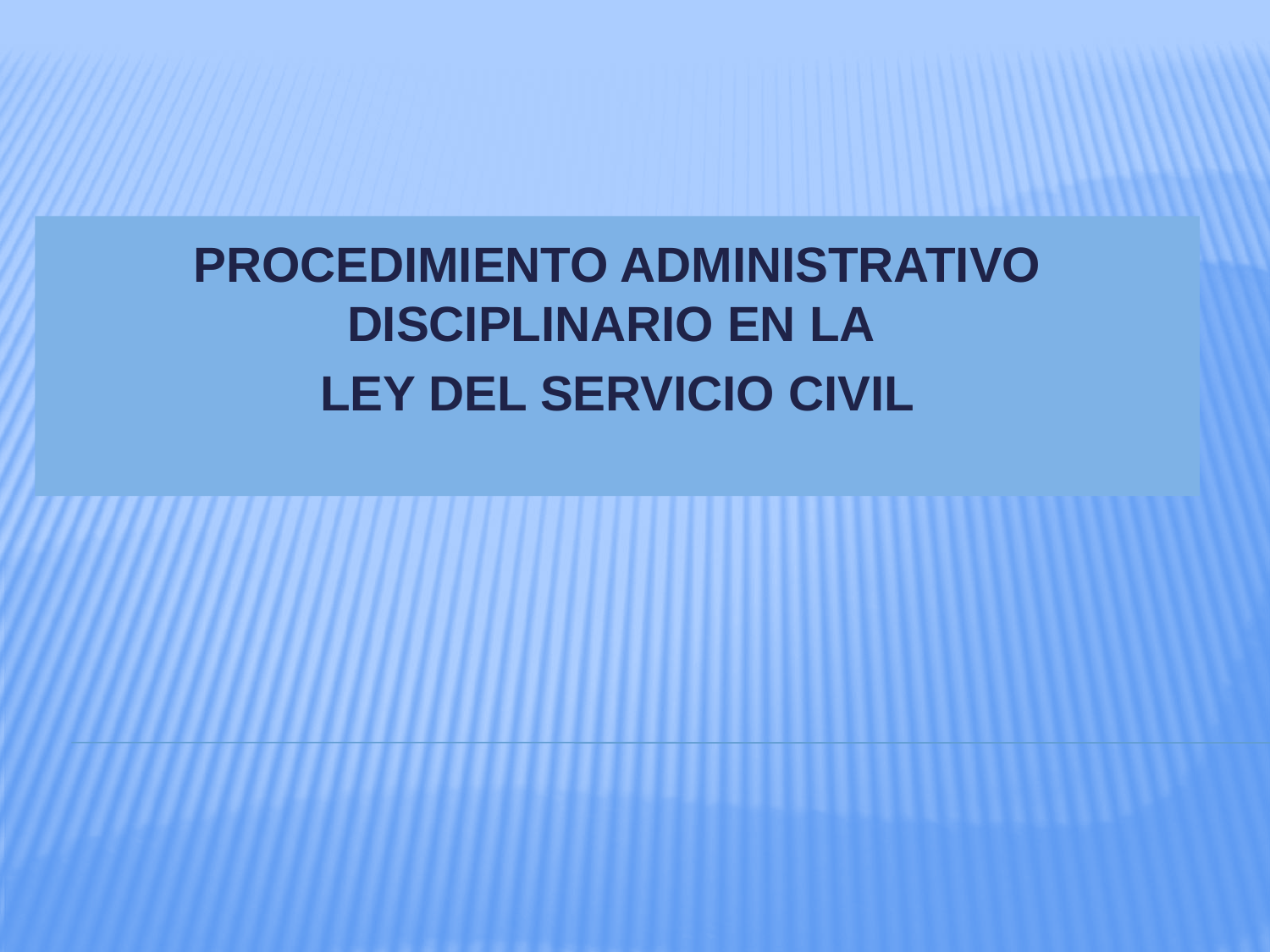

PROCEDIMIENTO ADMINISTRATIVO DISCIPLINARIO EN LA
LEY DEL SERVICIO CIVIL